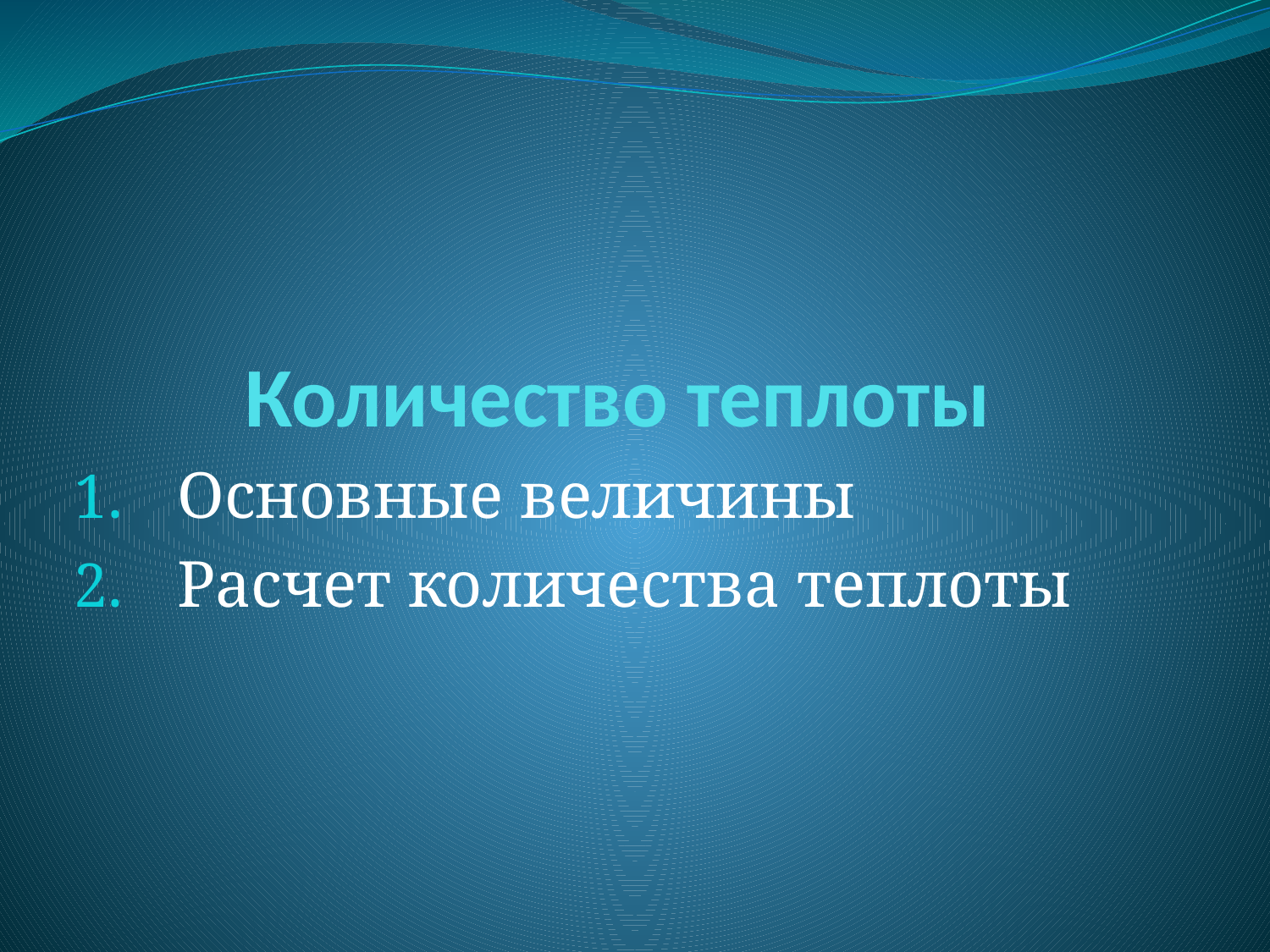

# Количество теплоты
Основные величины
Расчет количества теплоты